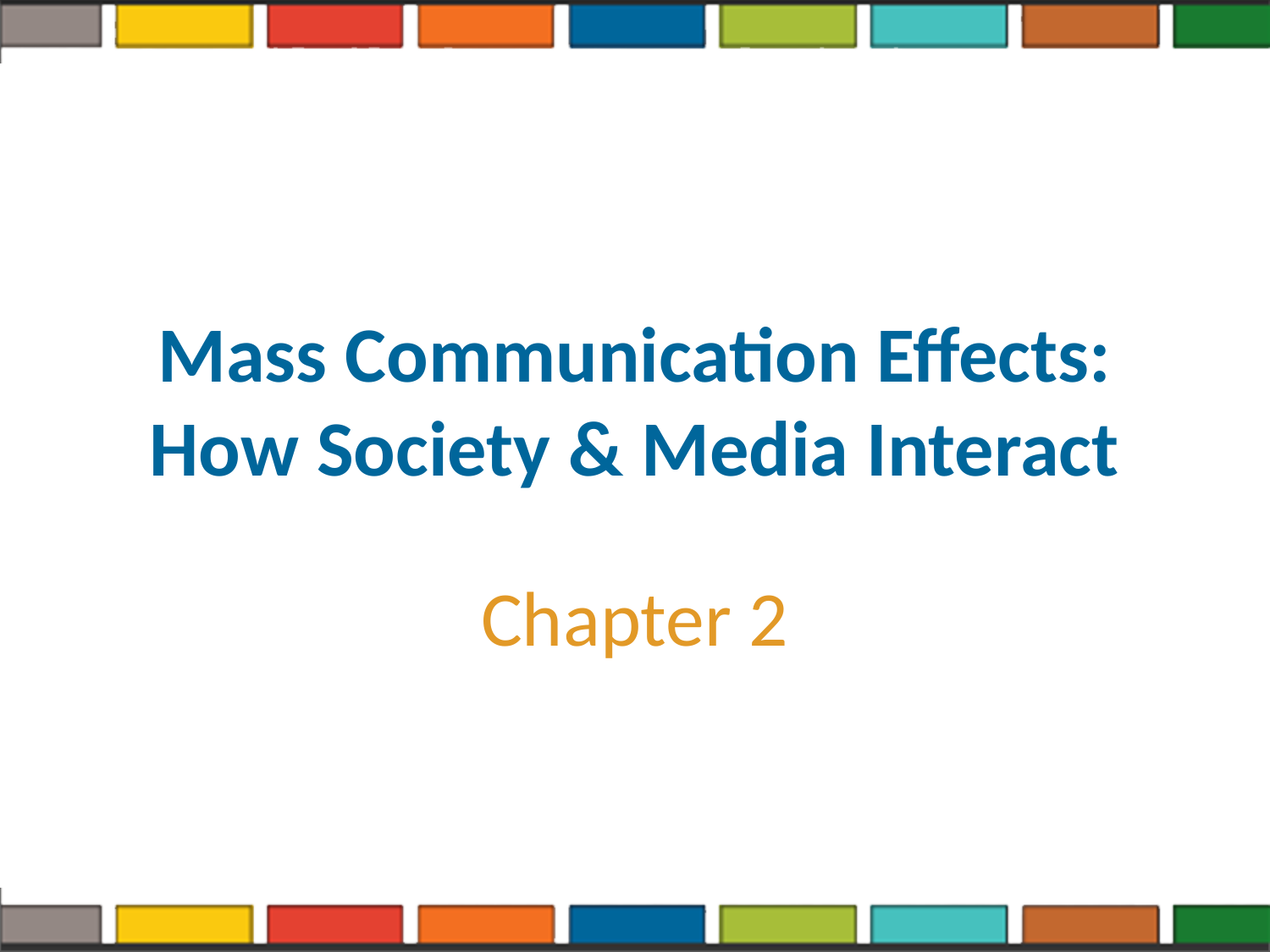

# Mass Communication Effects: How Society & Media Interact
Chapter 2